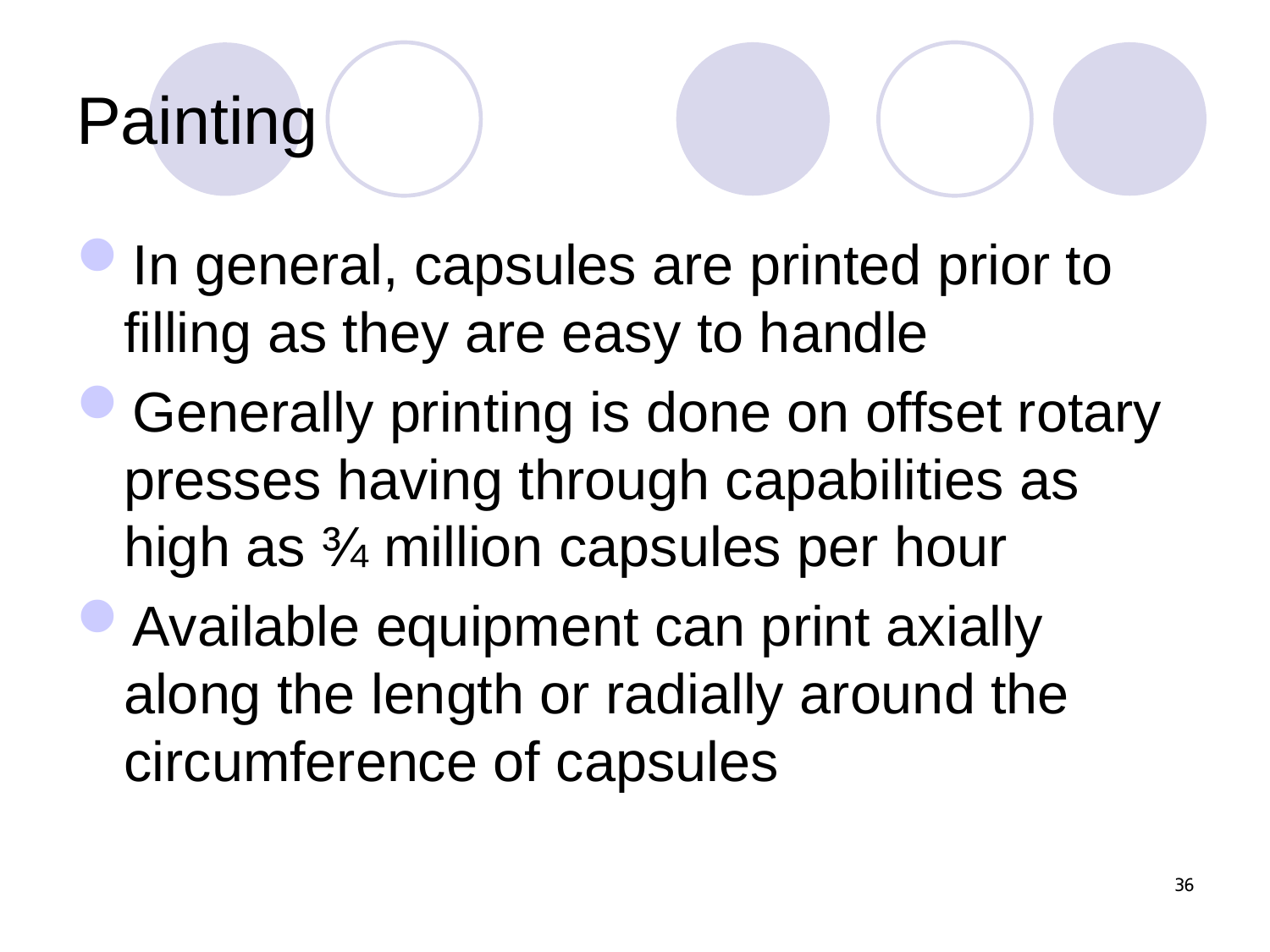

# Painting
In general, capsules are printed prior to filling as they are easy to handle
Generally printing is done on offset rotary presses having through capabilities as high as ¾ million capsules per hour
Available equipment can print axially along the length or radially around the circumference of capsules
36